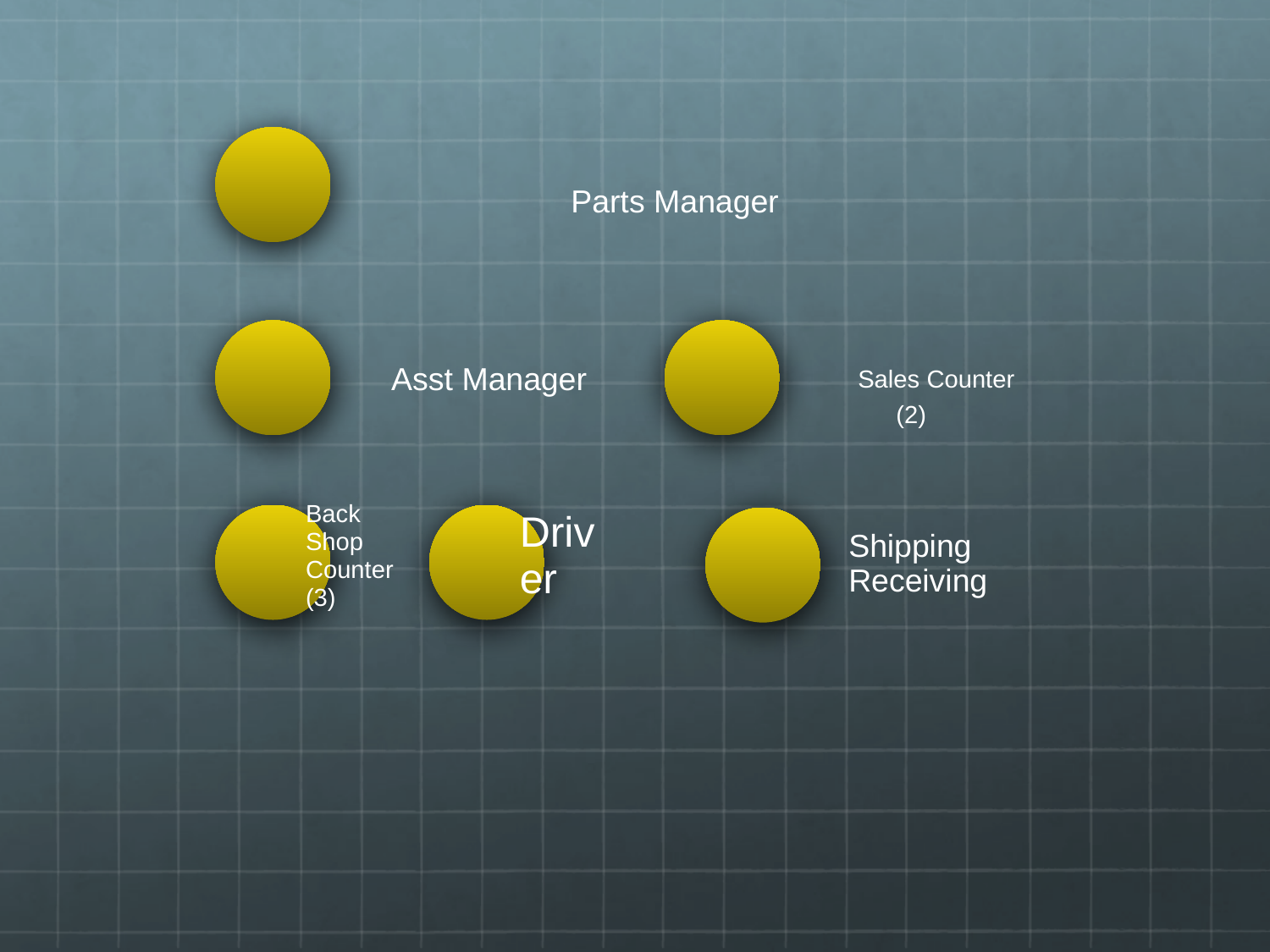

#
Parts Manager
Asst Manager
Back Shop Counter (3)
Driver
 Sales Counter               (2)
Shipping Receiving